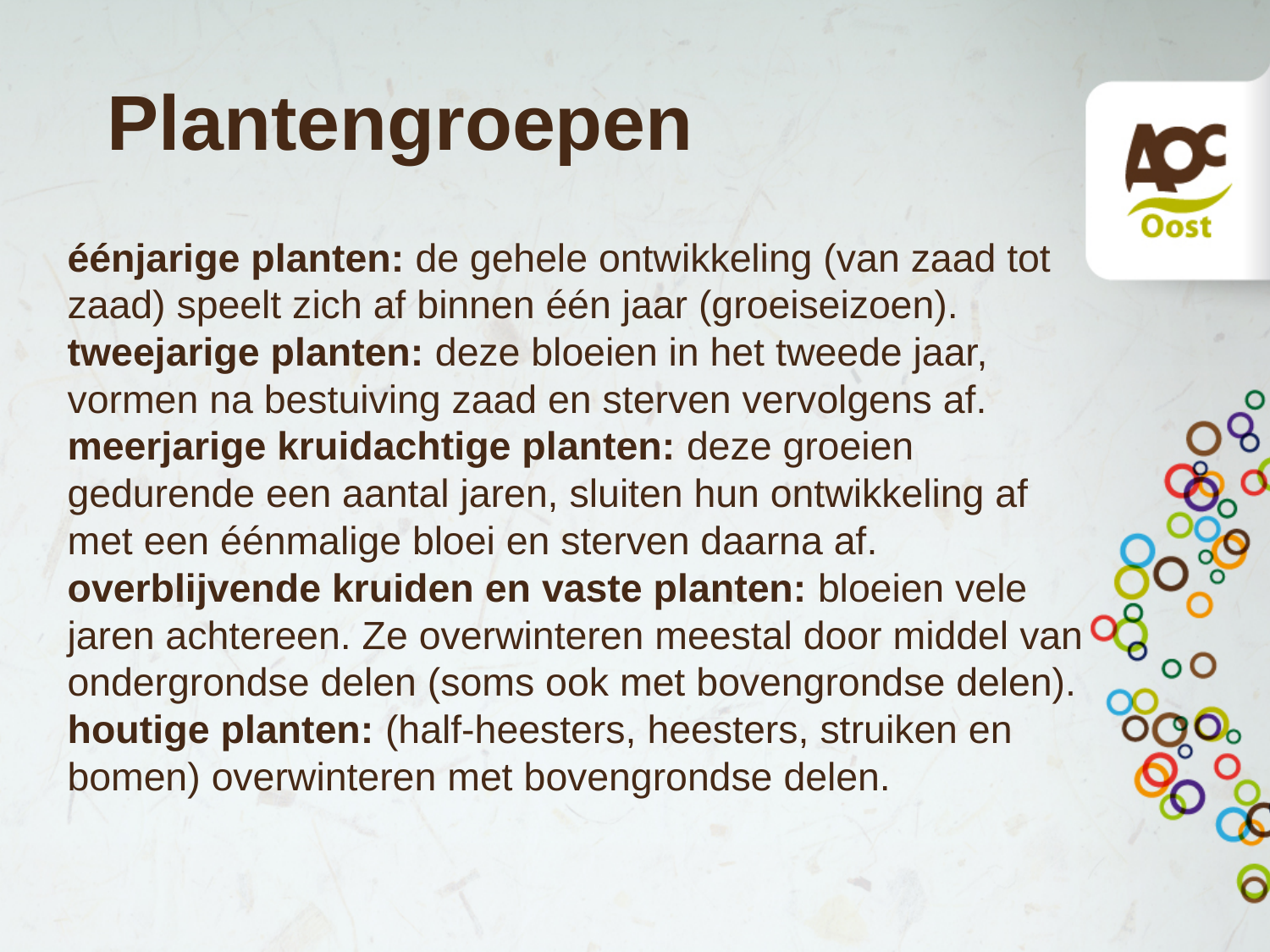

# Plantengroepen
éénjarige planten: de gehele ontwikkeling (van zaad tot zaad) speelt zich af binnen één jaar (groeiseizoen).
tweejarige planten: deze bloeien in het tweede jaar, vormen na bestuiving zaad en sterven vervolgens af.
meerjarige kruidachtige planten: deze groeien gedurende een aantal jaren, sluiten hun ontwikkeling af met een éénmalige bloei en sterven daarna af.
overblijvende kruiden en vaste planten: bloeien vele jaren achtereen. Ze overwinteren meestal door middel van ondergrondse delen (soms ook met bovengrondse delen).
houtige planten: (half-heesters, heesters, struiken en bomen) overwinteren met bovengrondse delen.